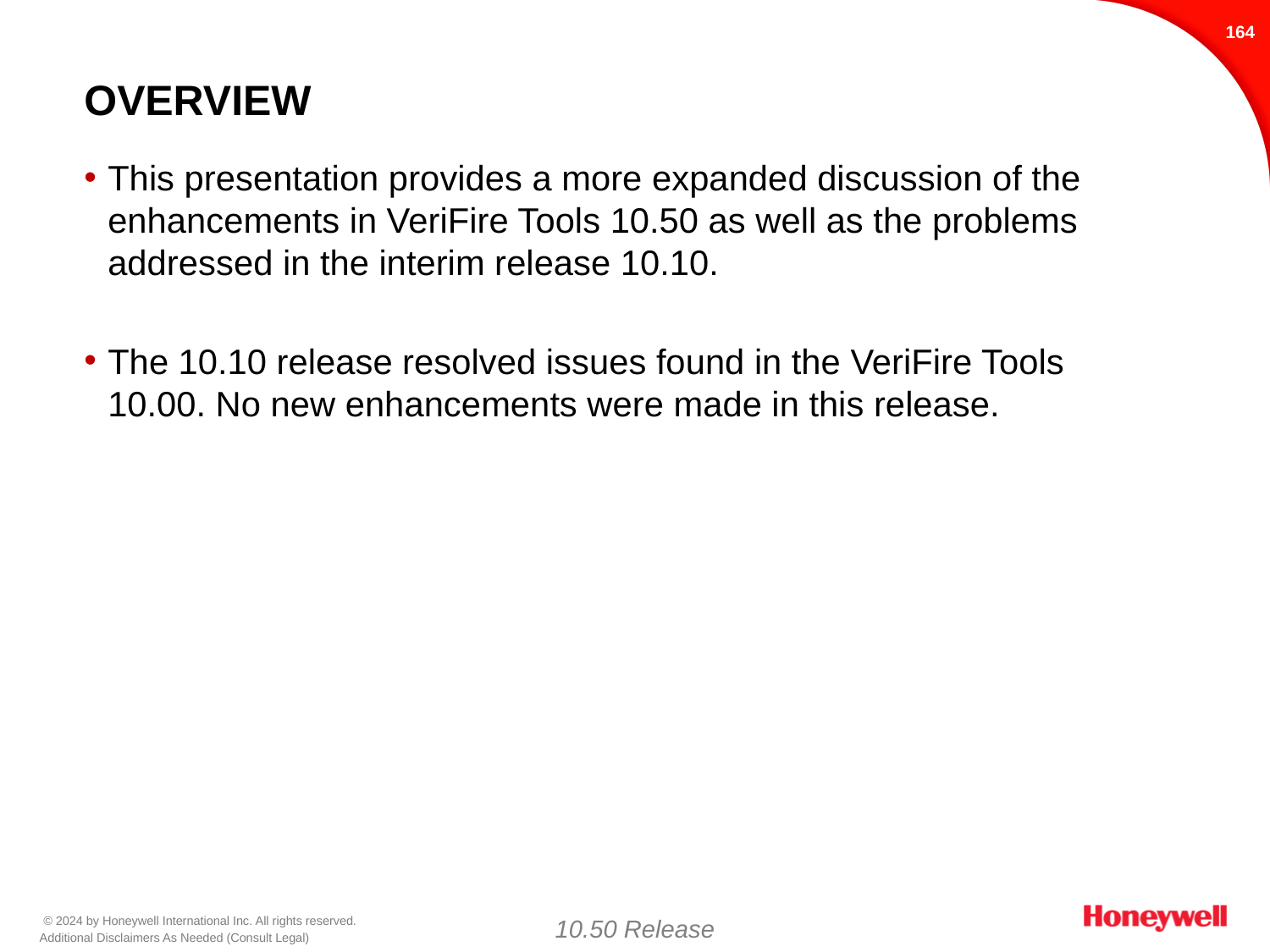

164
# Overview
This presentation provides a more expanded discussion of the enhancements in VeriFire Tools 10.50 as well as the problems addressed in the interim release 10.10.

The 10.10 release resolved issues found in the VeriFire Tools 10.00. No new enhancements were made in this release.

10.50 Release